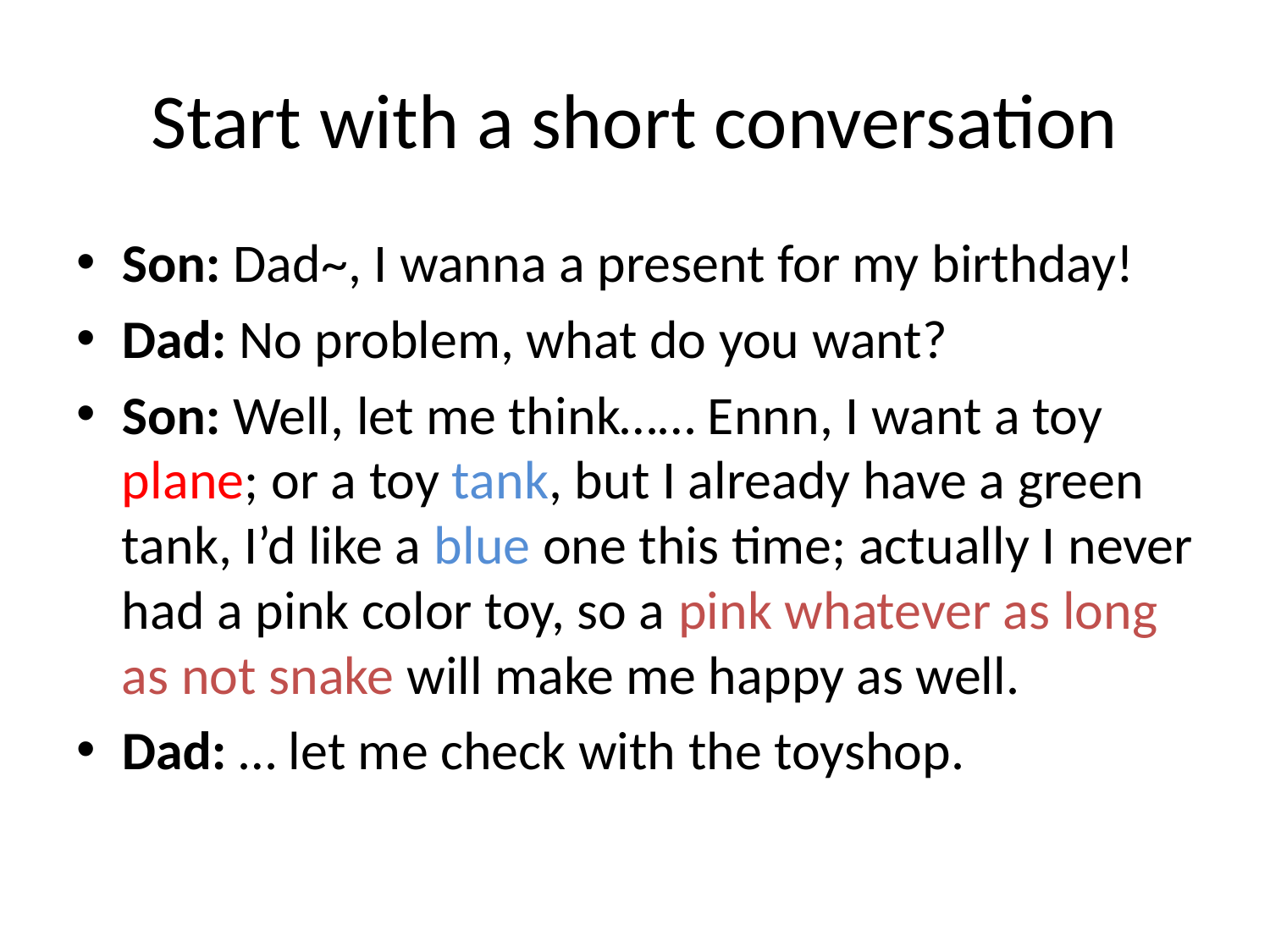

# Start with a short conversation
Son: Dad~, I wanna a present for my birthday!
Dad: No problem, what do you want?
Son: Well, let me think…… Ennn, I want a toy plane; or a toy tank, but I already have a green tank, I’d like a blue one this time; actually I never had a pink color toy, so a pink whatever as long as not snake will make me happy as well.
Dad: … let me check with the toyshop.